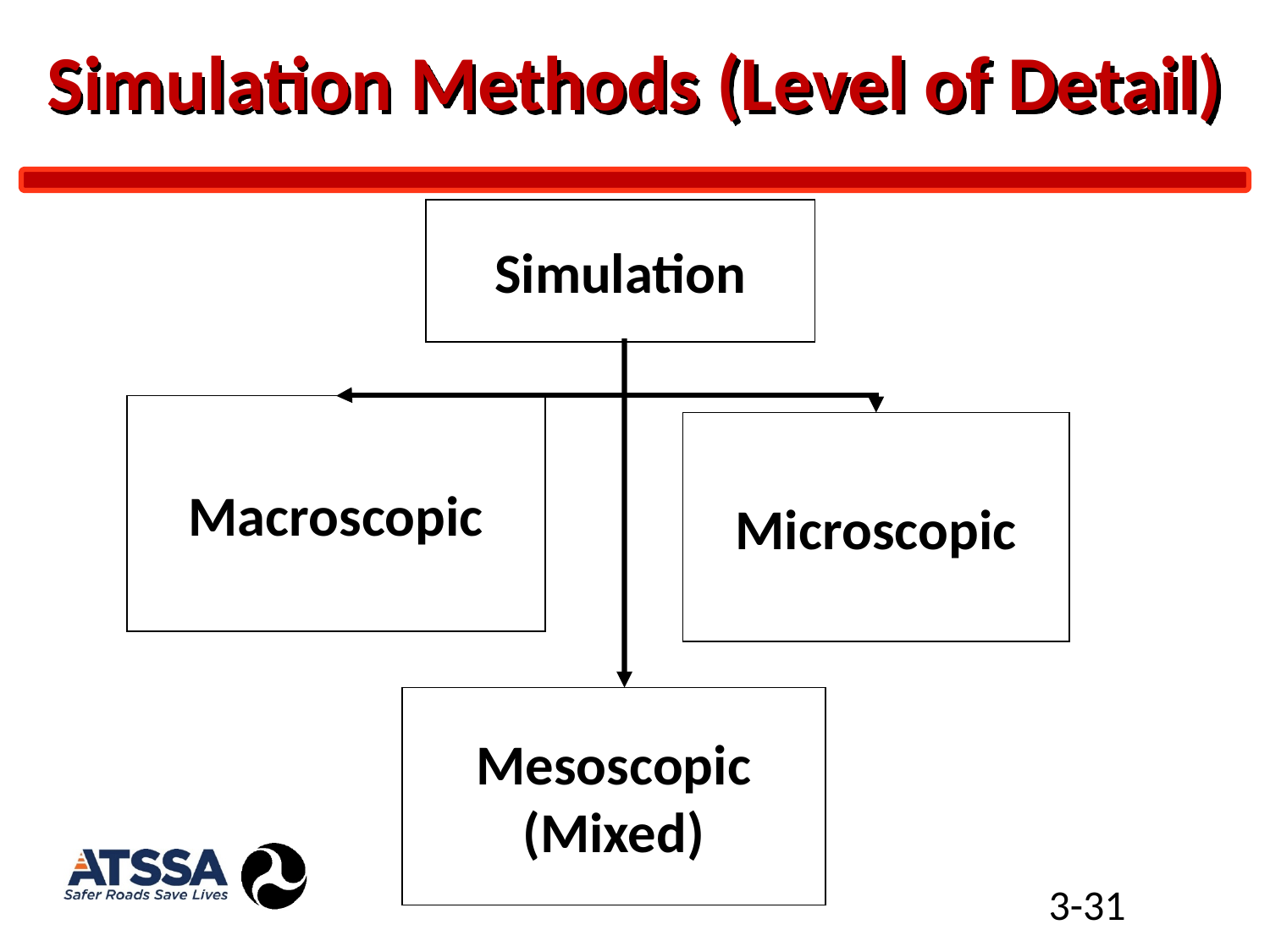

# Simulation Methods (Level of Detail)
Simulation

Macroscopic
Microscopic
Mesoscopic
(Mixed)